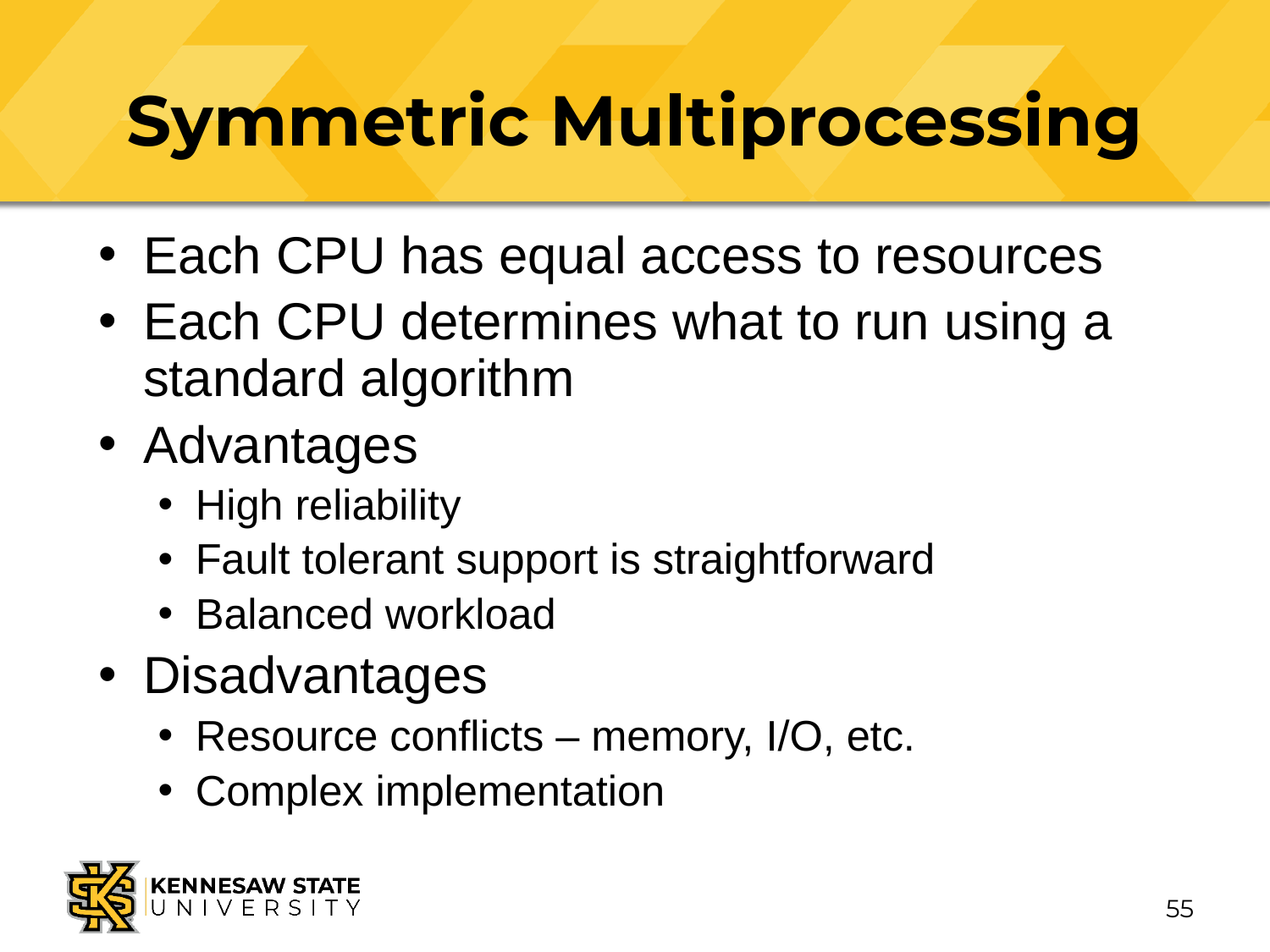

# Symmetric Multiprocessing
Each CPU has equal access to resources
Each CPU determines what to run using a standard algorithm
Advantages
High reliability
Fault tolerant support is straightforward
Balanced workload
Disadvantages
Resource conflicts – memory, I/O, etc.
Complex implementation

55